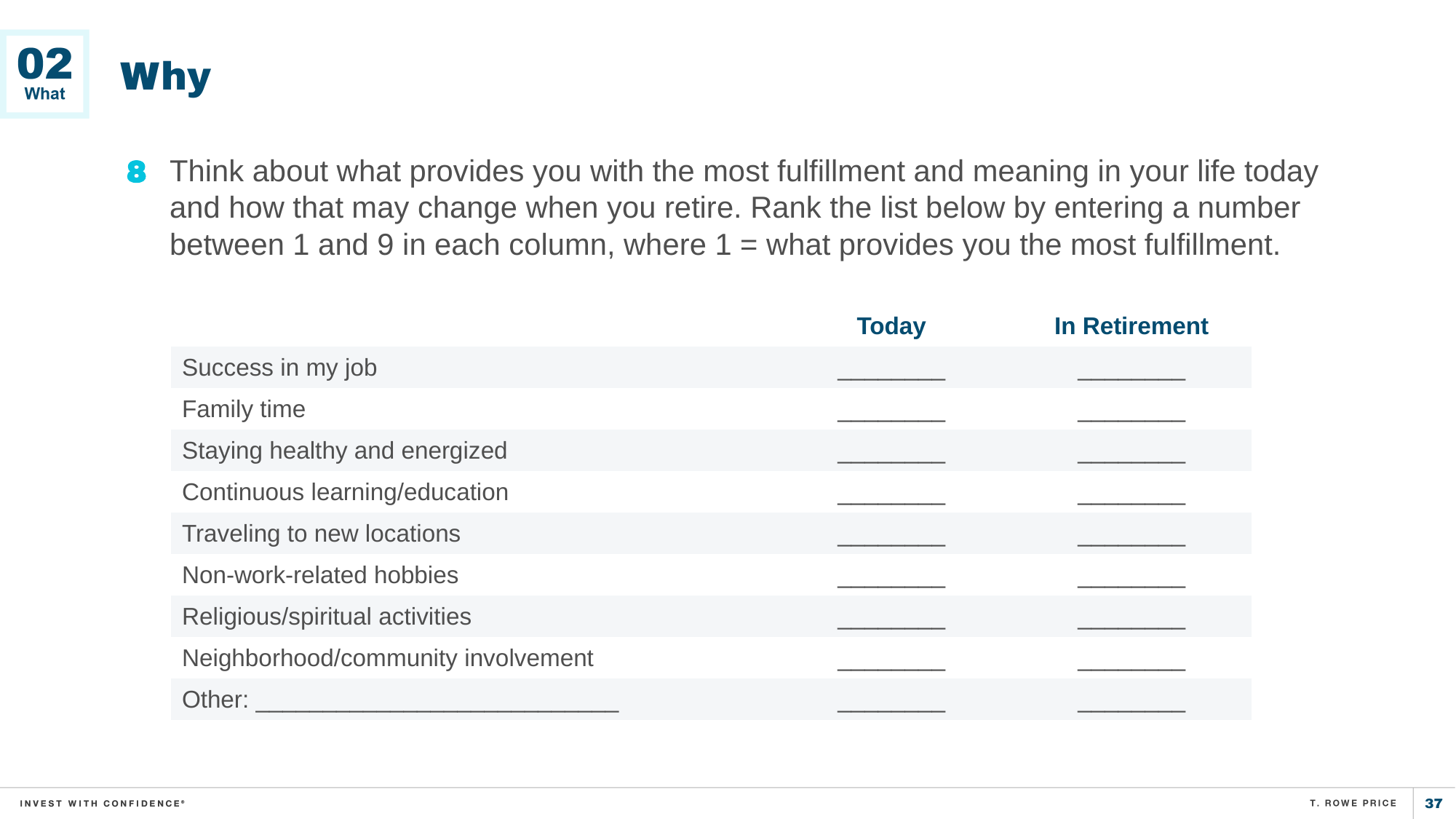

# Why
8
Think about what provides you with the most fulfillment and meaning in your life today and how that may change when you retire. Rank the list below by entering a number between 1 and 9 in each column, where 1 = what provides you the most fulfillment.
|  | Today | In Retirement |
| --- | --- | --- |
| Success in my job | \_\_\_\_\_\_\_\_ | \_\_\_\_\_\_\_\_ |
| Family time | \_\_\_\_\_\_\_\_ | \_\_\_\_\_\_\_\_ |
| Staying healthy and energized | \_\_\_\_\_\_\_\_ | \_\_\_\_\_\_\_\_ |
| Continuous learning/education | \_\_\_\_\_\_\_\_ | \_\_\_\_\_\_\_\_ |
| Traveling to new locations | \_\_\_\_\_\_\_\_ | \_\_\_\_\_\_\_\_ |
| Non-work-related hobbies | \_\_\_\_\_\_\_\_ | \_\_\_\_\_\_\_\_ |
| Religious/spiritual activities | \_\_\_\_\_\_\_\_ | \_\_\_\_\_\_\_\_ |
| Neighborhood/community involvement | \_\_\_\_\_\_\_\_ | \_\_\_\_\_\_\_\_ |
| Other: \_\_\_\_\_\_\_\_\_\_\_\_\_\_\_\_\_\_\_\_\_\_\_\_\_\_\_ | \_\_\_\_\_\_\_\_ | \_\_\_\_\_\_\_\_ |